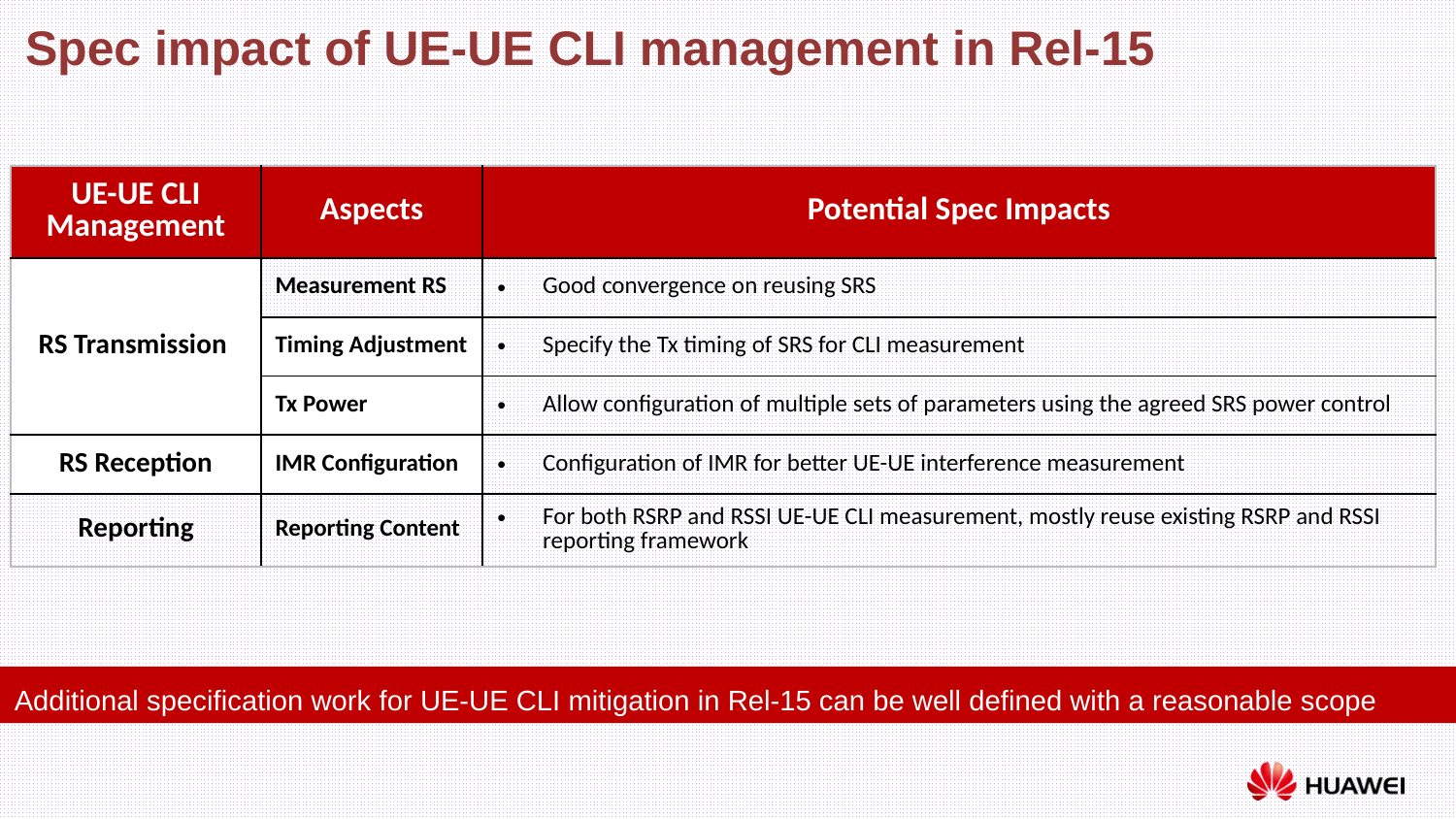

Spec impact of UE-UE CLI management in Rel-15
| UE-UE CLI Management | Aspects | Potential Spec Impacts |
| --- | --- | --- |
| RS Transmission | Measurement RS | Good convergence on reusing SRS |
|  | Timing Adjustment | Specify the Tx timing of SRS for CLI measurement |
|  | Tx Power | Allow configuration of multiple sets of parameters using the agreed SRS power control |
| RS Reception | IMR Configuration | Configuration of IMR for better UE-UE interference measurement |
| Reporting | Reporting Content | For both RSRP and RSSI UE-UE CLI measurement, mostly reuse existing RSRP and RSSI reporting framework |
Additional specification work for UE-UE CLI mitigation in Rel-15 can be well defined with a reasonable scope